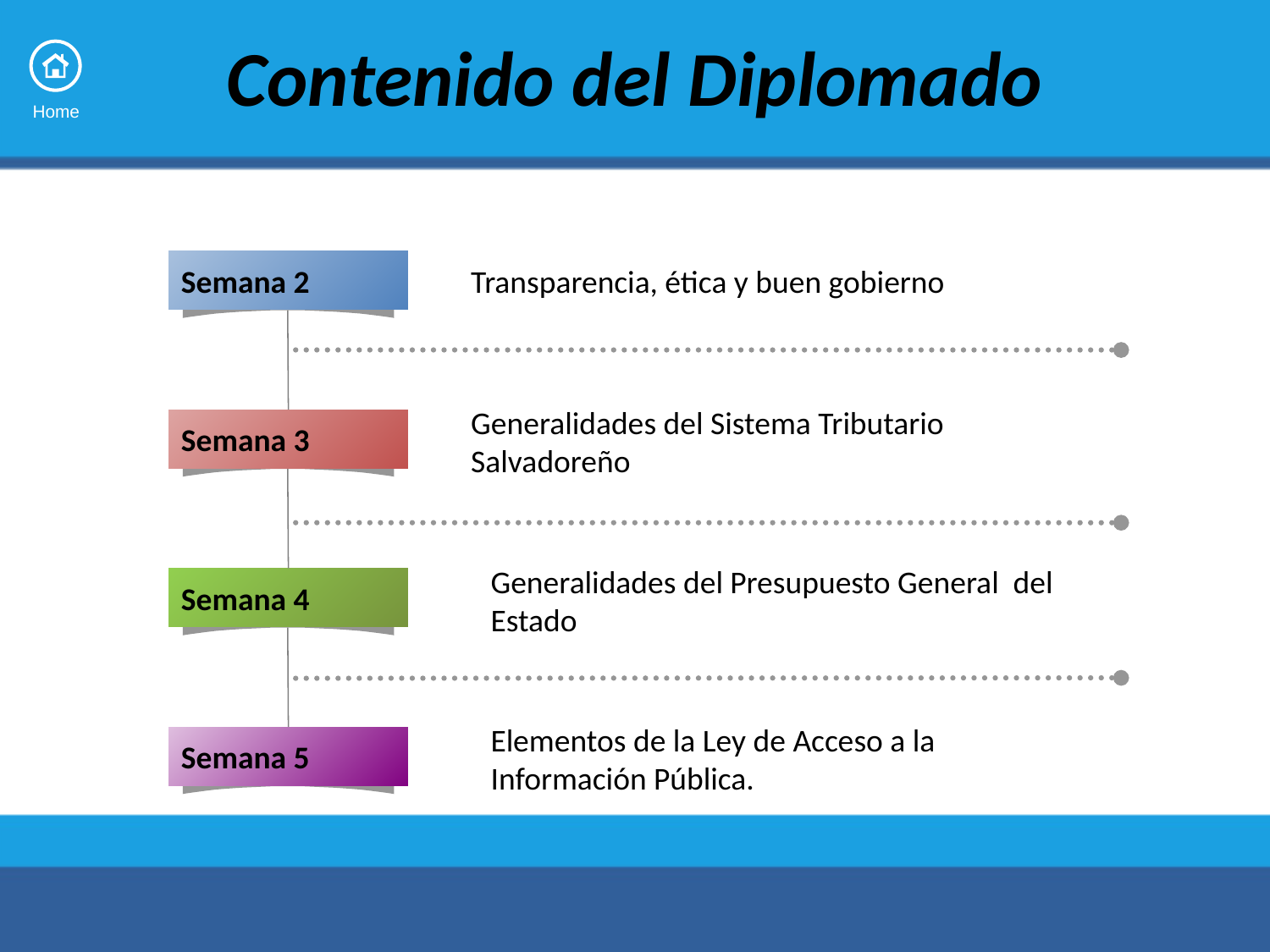

# Contenido del Diplomado
Semana 2

Transparencia, ética y buen gobierno

Generalidades del Sistema Tributario Salvadoreño
Semana 3

Generalidades del Presupuesto General  del Estado
Semana 4

Elementos de la Ley de Acceso a la Información Pública.
Semana 5